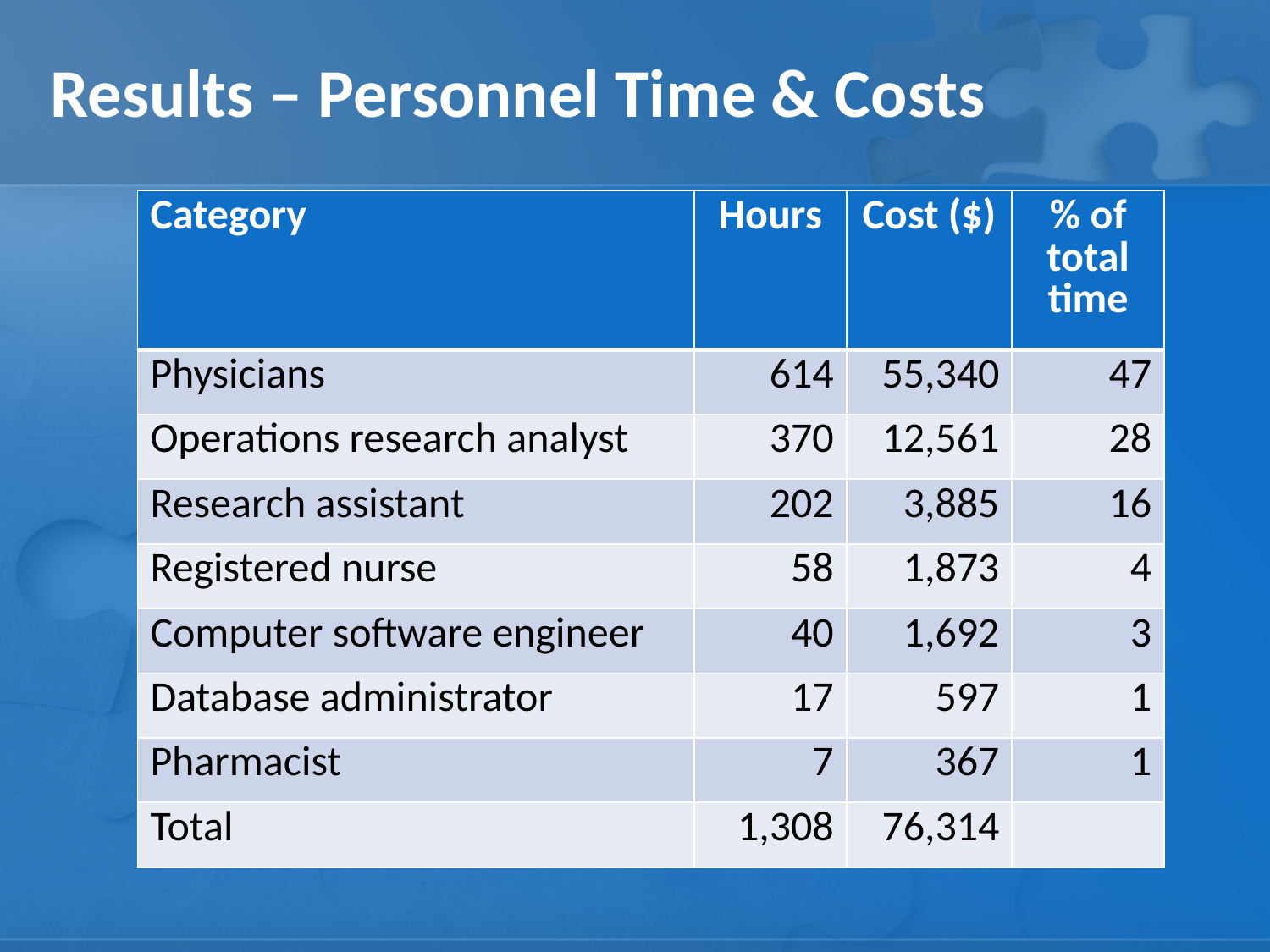

# Results – Personnel Time & Costs
| Category | Hours | Cost ($) | % of total time |
| --- | --- | --- | --- |
| Physicians | 614 | 55,340 | 47 |
| Operations research analyst | 370 | 12,561 | 28 |
| Research assistant | 202 | 3,885 | 16 |
| Registered nurse | 58 | 1,873 | 4 |
| Computer software engineer | 40 | 1,692 | 3 |
| Database administrator | 17 | 597 | 1 |
| Pharmacist | 7 | 367 | 1 |
| Total | 1,308 | 76,314 |  |